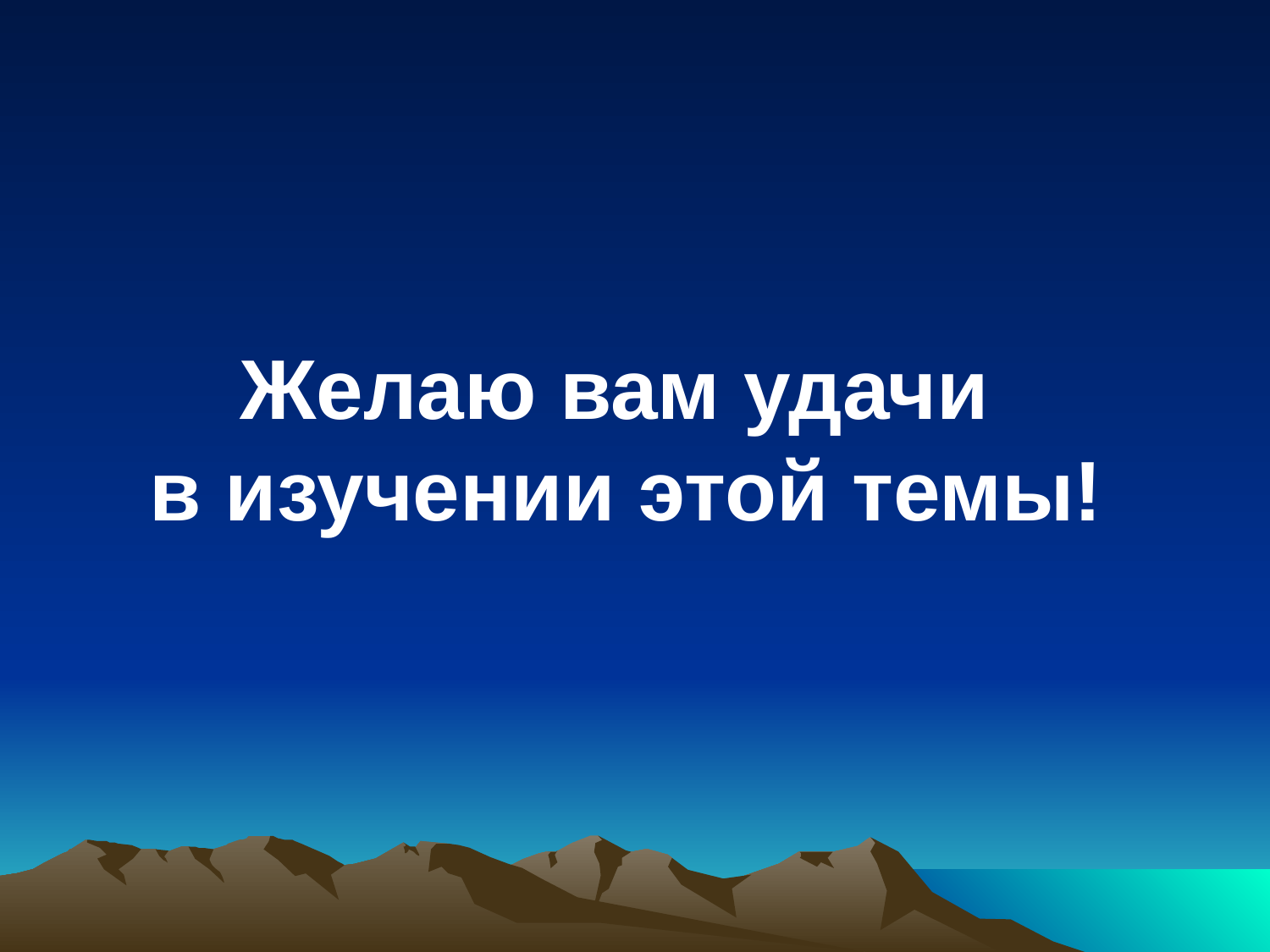

# Желаю вам удачи в изучении этой темы!